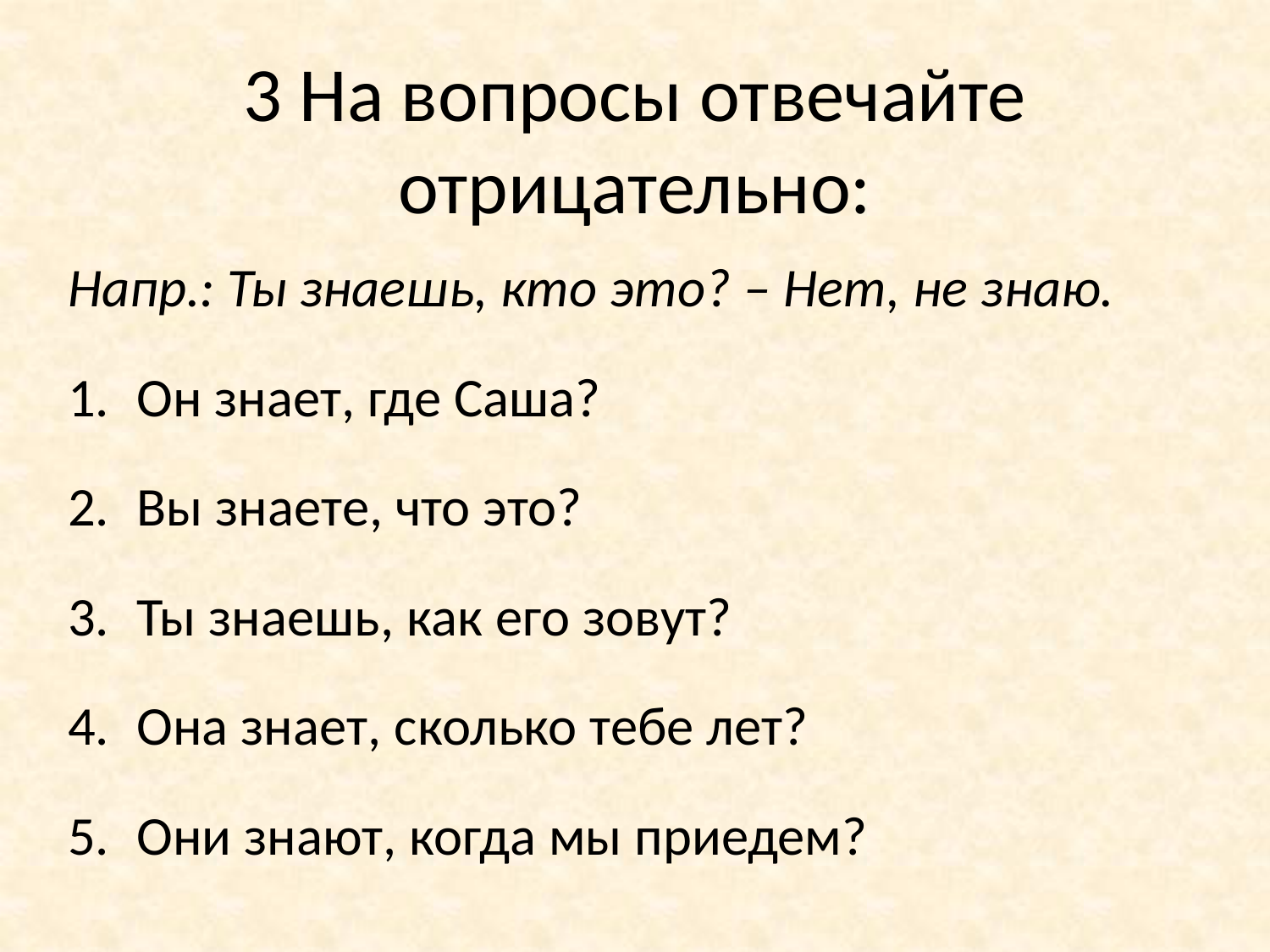

# 3 На вопросы отвечайте отрицательно:
Напр.: Ты знаешь, кто это? – Нет, не знаю.
Он знает, где Саша?
Вы знаете, что это?
Ты знаешь, как его зовут?
Она знает, сколько тебе лет?
Они знают, когда мы приедем?